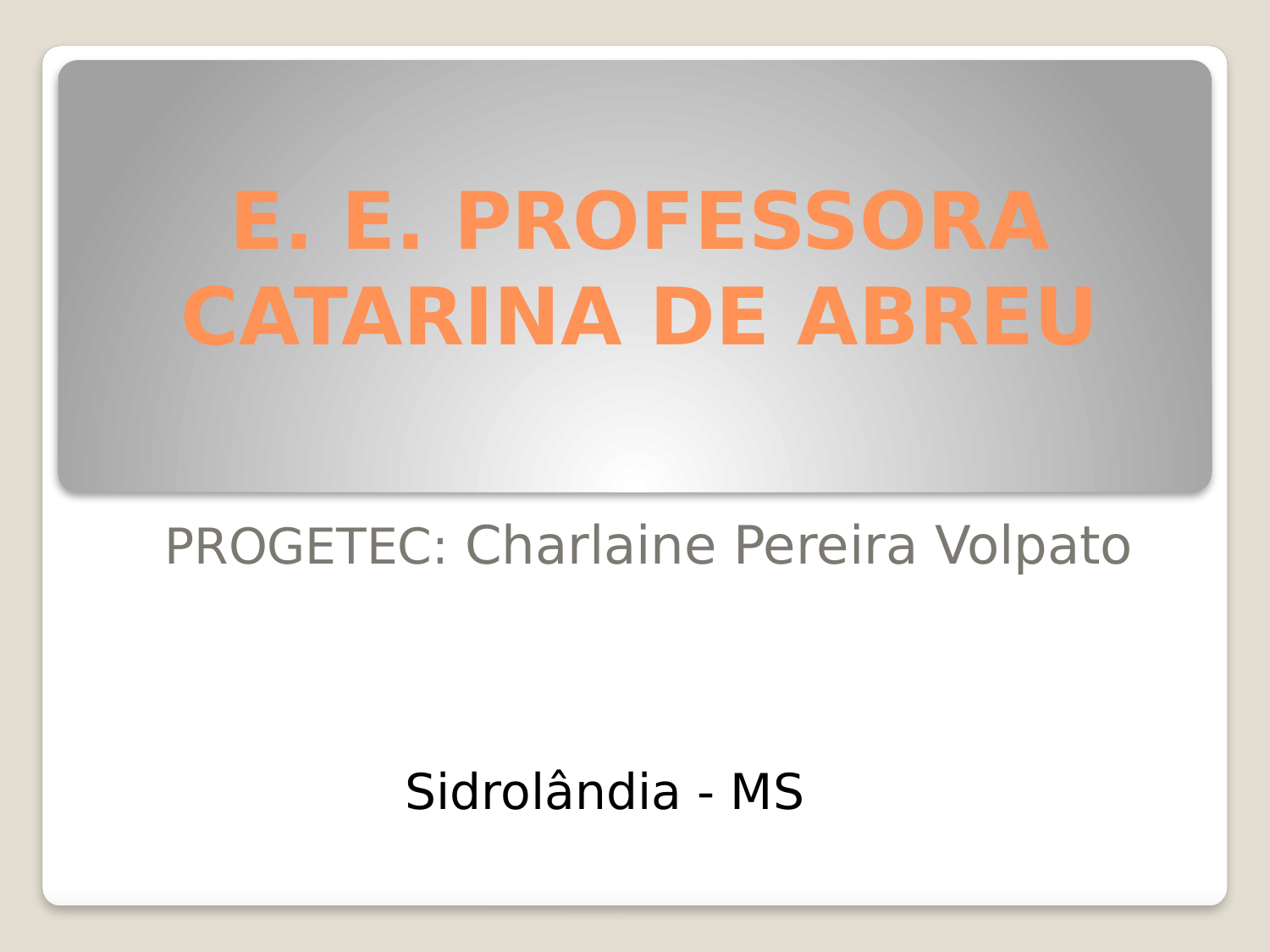

# E. E. PROFESSORA CATARINA DE ABREU
PROGETEC: Charlaine Pereira Volpato
Sidrolândia - MS